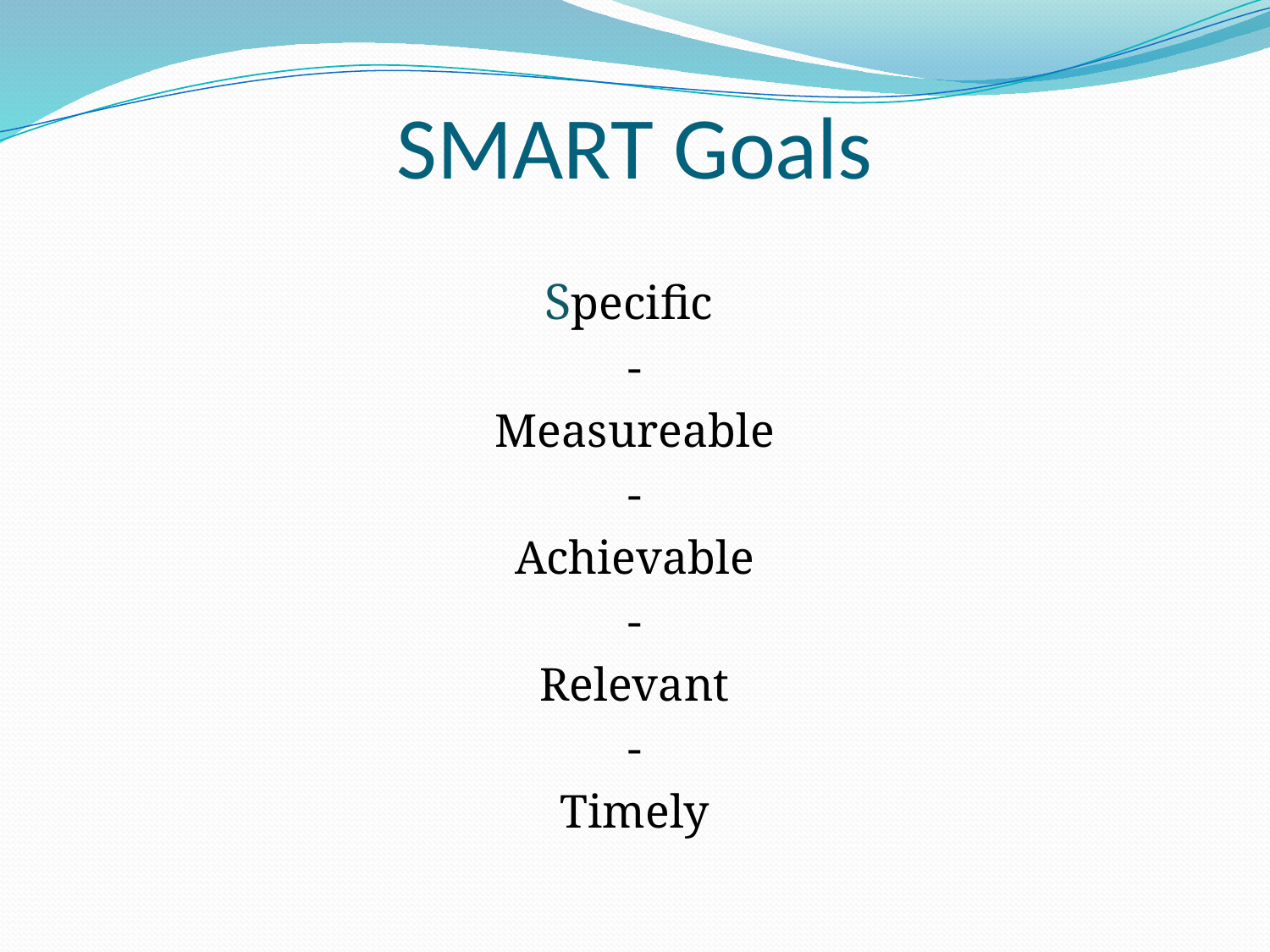

# SMART Goals
Specific
-
Measureable
-
Achievable
-
Relevant
-
Timely